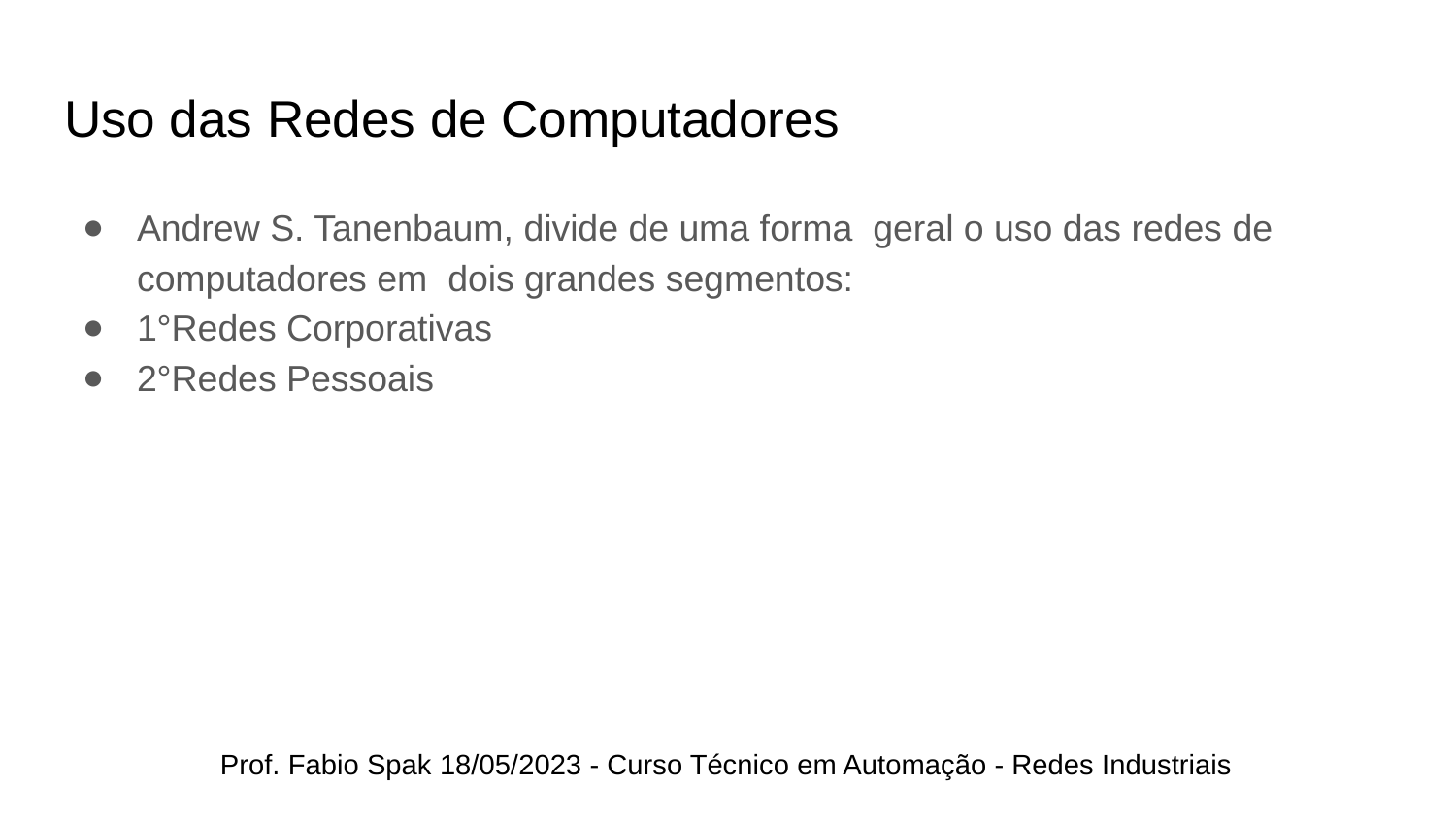

# Uso das Redes de Computadores

Andrew S. Tanenbaum, divide de uma forma  geral o uso das redes de computadores em  dois grandes segmentos:
1°Redes Corporativas
2°Redes Pessoais
Prof. Fabio Spak 18/05/2023 - Curso Técnico em Automação - Redes Industriais